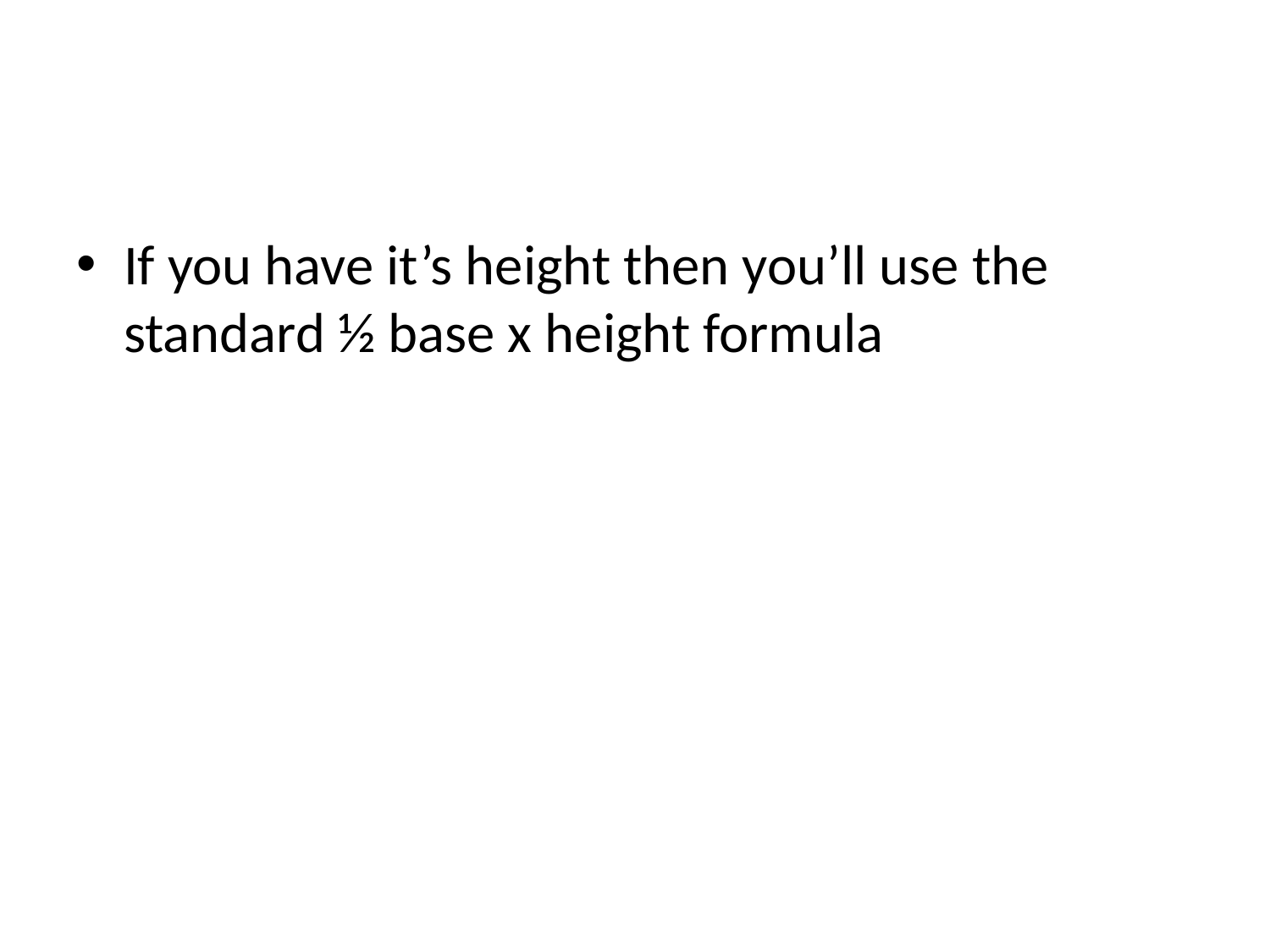

#
If you have it’s height then you’ll use the standard ½ base x height formula